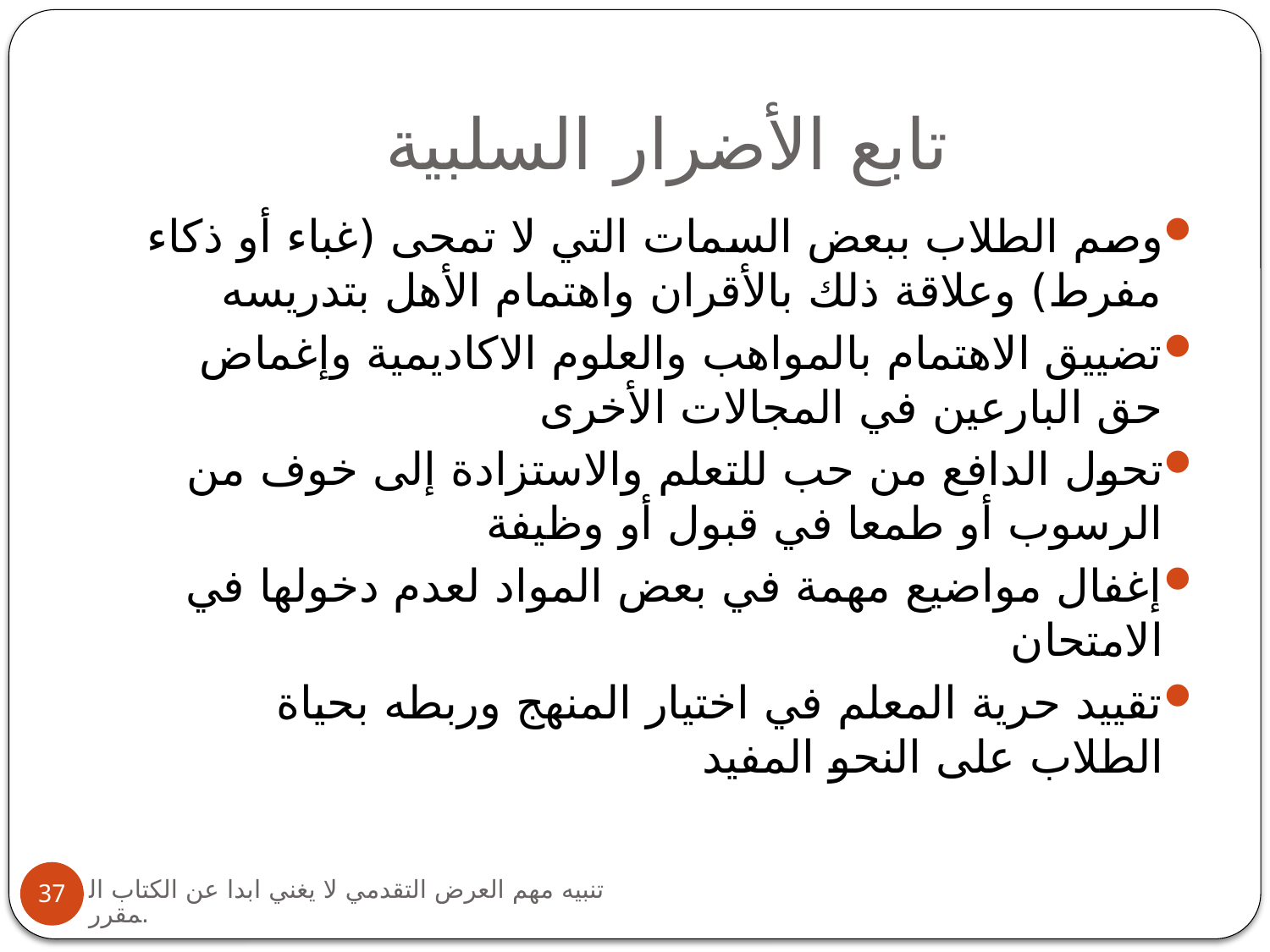

# تابع الأضرار السلبية
وصم الطلاب ببعض السمات التي لا تمحى (غباء أو ذكاء مفرط) وعلاقة ذلك بالأقران واهتمام الأهل بتدريسه
تضييق الاهتمام بالمواهب والعلوم الاكاديمية وإغماض حق البارعين في المجالات الأخرى
تحول الدافع من حب للتعلم والاستزادة إلى خوف من الرسوب أو طمعا في قبول أو وظيفة
إغفال مواضيع مهمة في بعض المواد لعدم دخولها في الامتحان
تقييد حرية المعلم في اختيار المنهج وربطه بحياة الطلاب على النحو المفيد
تنبيه مهم العرض التقدمي لا يغني ابدا عن الكتاب المقرر.
37